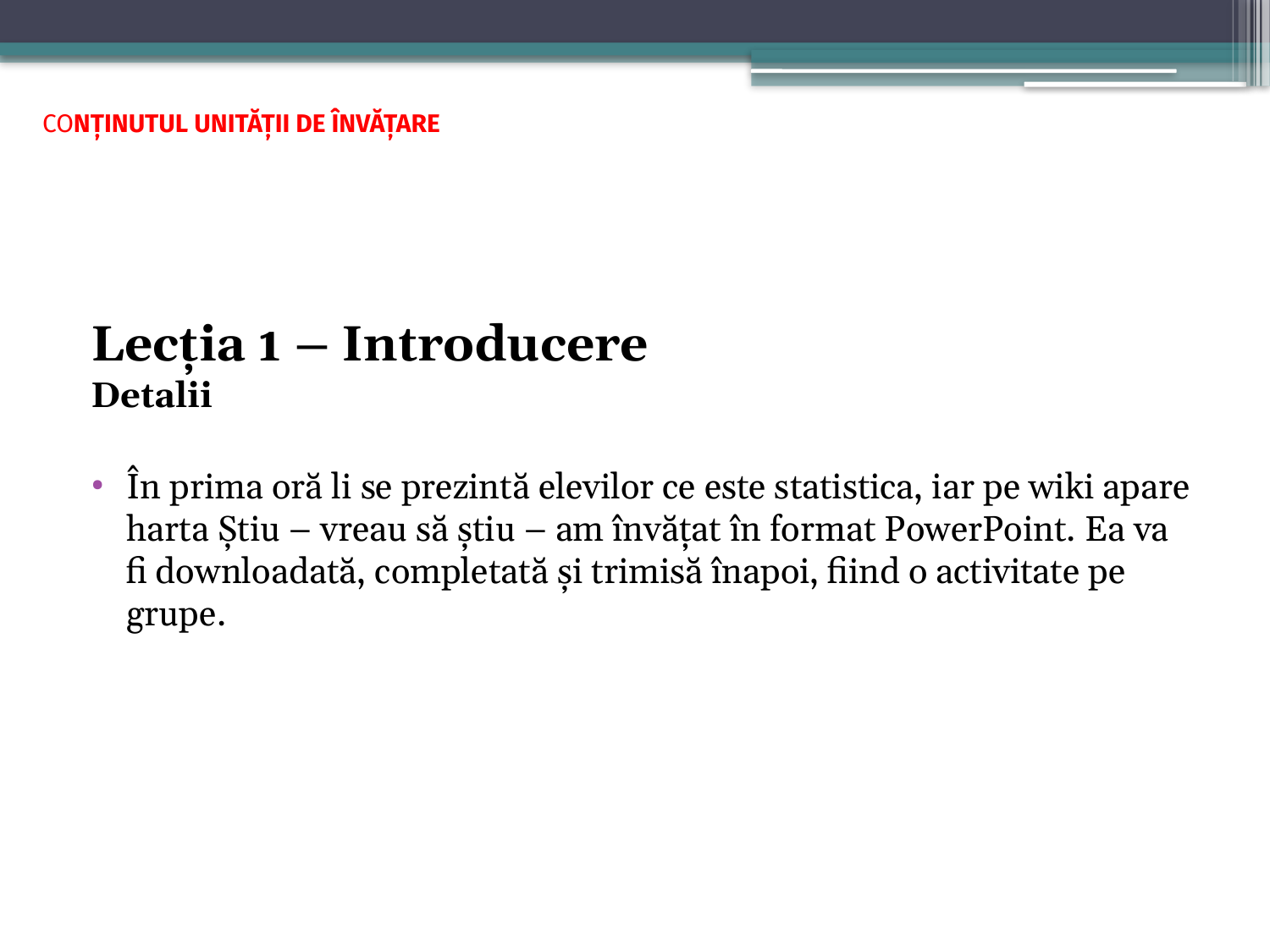

# CONŢINUTUL UNITĂŢII DE ÎNVĂŢARE

Lecţia 1 – Introducere
Detalii

În prima oră li se prezintă elevilor ce este statistica, iar pe wiki apare harta Știu – vreau să știu – am învățat în format PowerPoint. Ea va fi downloadată, completată și trimisă înapoi, fiind o activitate pe grupe.